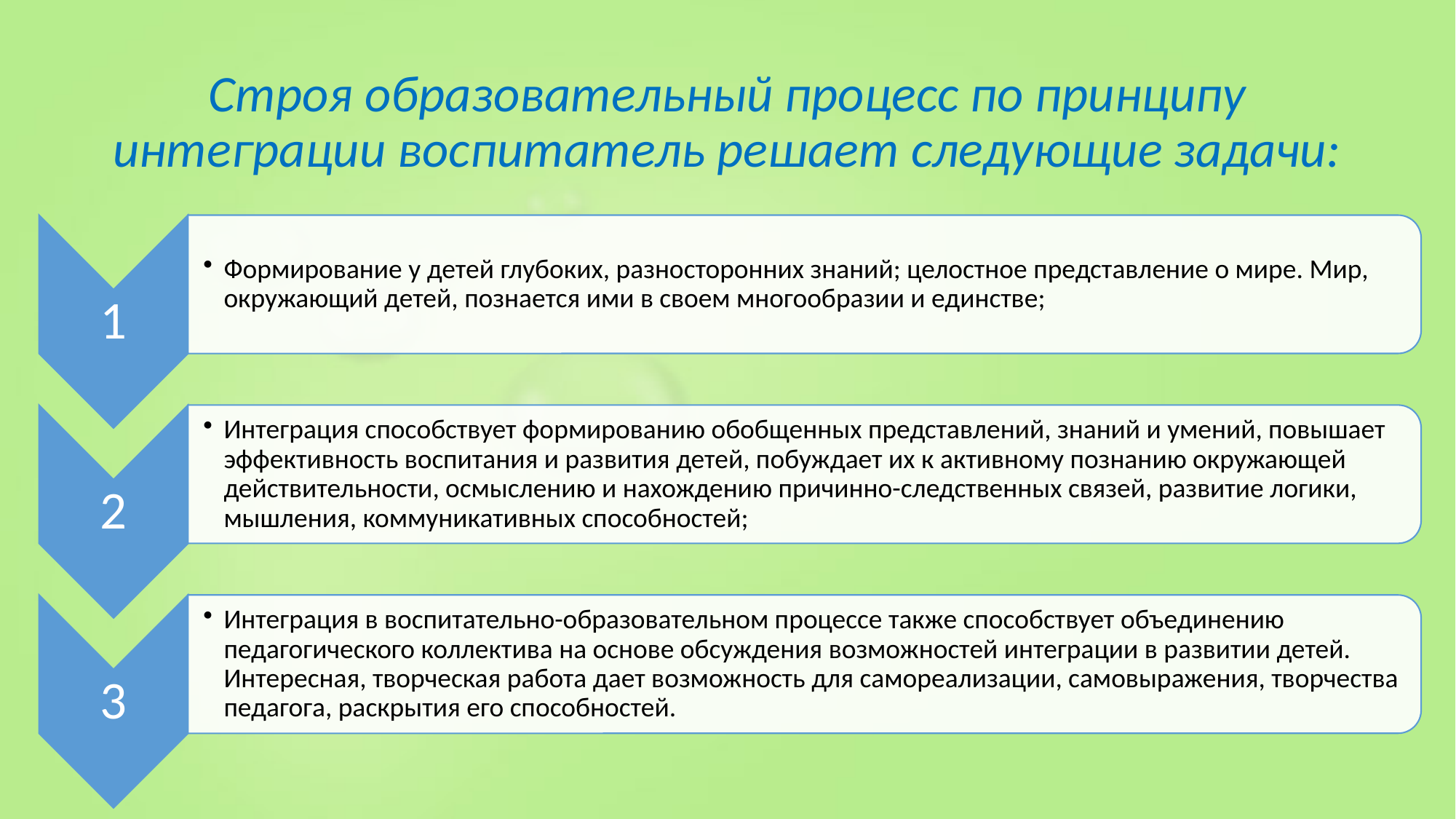

# Строя образовательный процесс по принципу интеграции воспитатель решает следующие задачи:
1
Формирование у детей глубоких, разносторонних знаний; целостное представление о мире. Мир, окружающий детей, познается ими в своем многообразии и единстве;
2
Интеграция способствует формированию обобщенных представлений, знаний и умений, повышает эффективность воспитания и развития детей, побуждает их к активному познанию окружающей действительности, осмыслению и нахождению причинно-следственных связей, развитие логики, мышления, коммуникативных способностей;
3
Интеграция в воспитательно-образовательном процессе также способствует объединению педагогического коллектива на основе обсуждения возможностей интеграции в развитии детей. Интересная, творческая работа дает возможность для самореализации, самовыражения, творчества педагога, раскрытия его способностей.